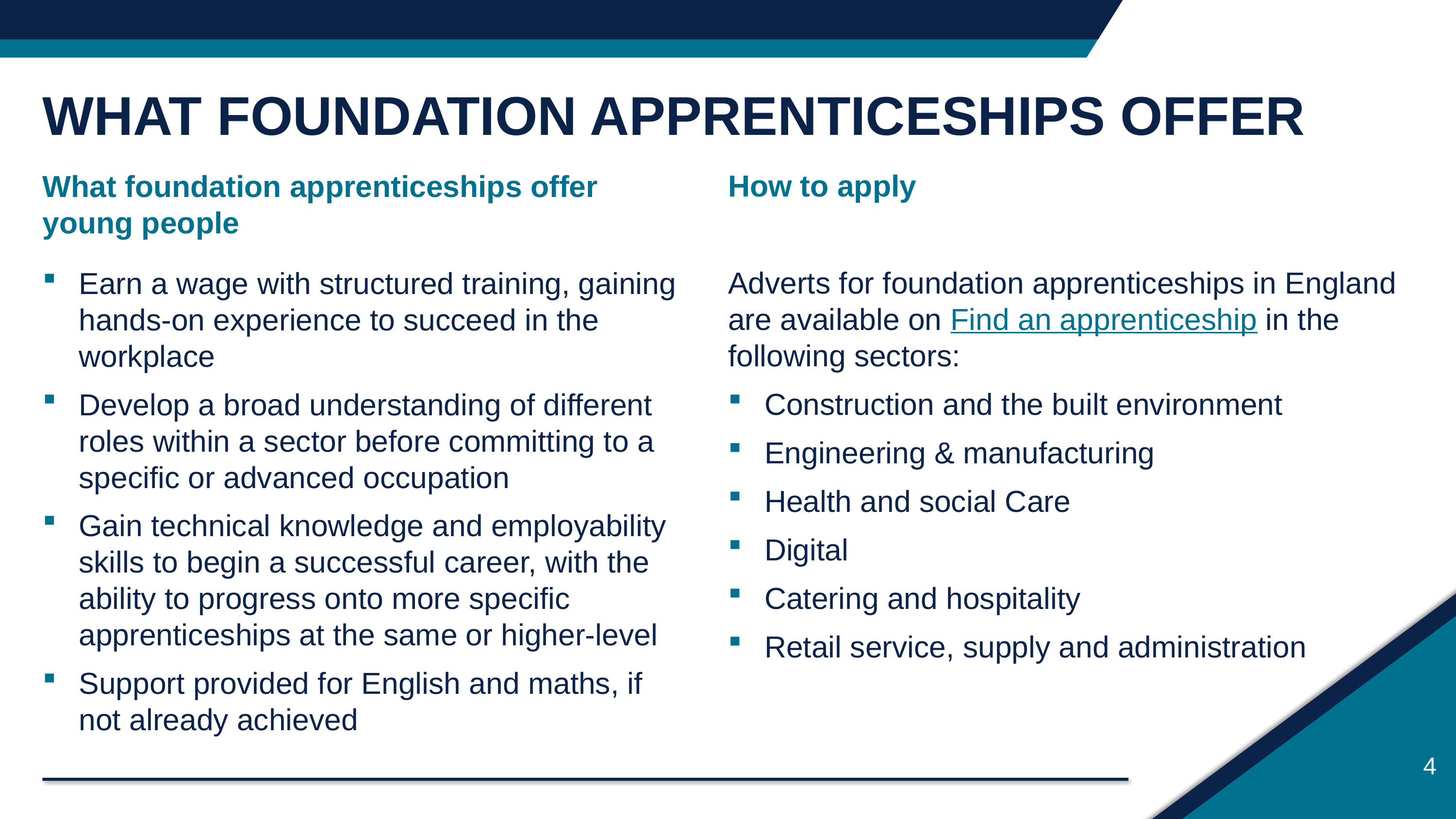

WHAT FOUNDATION APPRENTICESHIPS OFFER
How to apply

Adverts for foundation apprenticeships in England are available on Find an apprenticeship in the following sectors:
Construction and the built environment
Engineering & manufacturing
Health and social Care
Digital
Catering and hospitality
Retail service, supply and administration

What foundation apprenticeships offer young people
Earn a wage with structured training, gaining  hands-on experience to succeed in the workplace
Develop a broad understanding of different roles within a sector before committing to a specific or advanced occupation
Gain technical knowledge and employability skills to begin a successful career, with the ability to progress onto more specific apprenticeships at the same or higher-level
Support provided for English and maths, if not already achieved

4